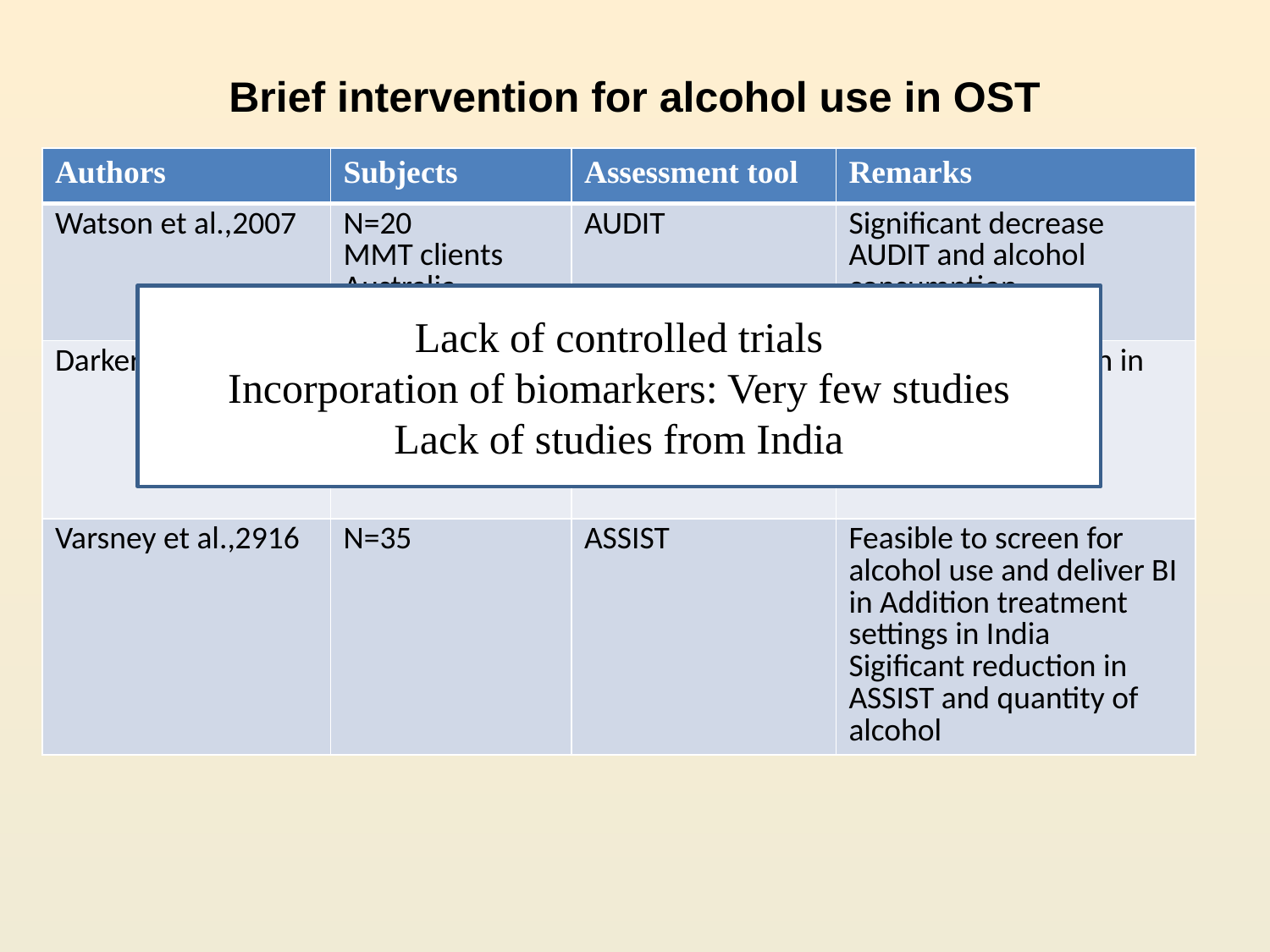

# Brief intervention for alcohol use in OST
| Authors | Subjects | Assessment tool | Remarks |
| --- | --- | --- | --- |
| Watson et al.,2007 | N=20 MMT clients Australia | AUDIT | Significant decrease AUDIT and alcohol consumption |
| Darker et a.,2012 | N=145 | AUDIT | Significant reduction in AUDIT and alcohol consumption |
| Varsney et al.,2916 | N=35 | ASSIST | Feasible to screen for alcohol use and deliver BI in Addition treatment settings in India Sigificant reduction in ASSIST and quantity of alcohol |
Lack of controlled trials
Incorporation of biomarkers: Very few studies
Lack of studies from India